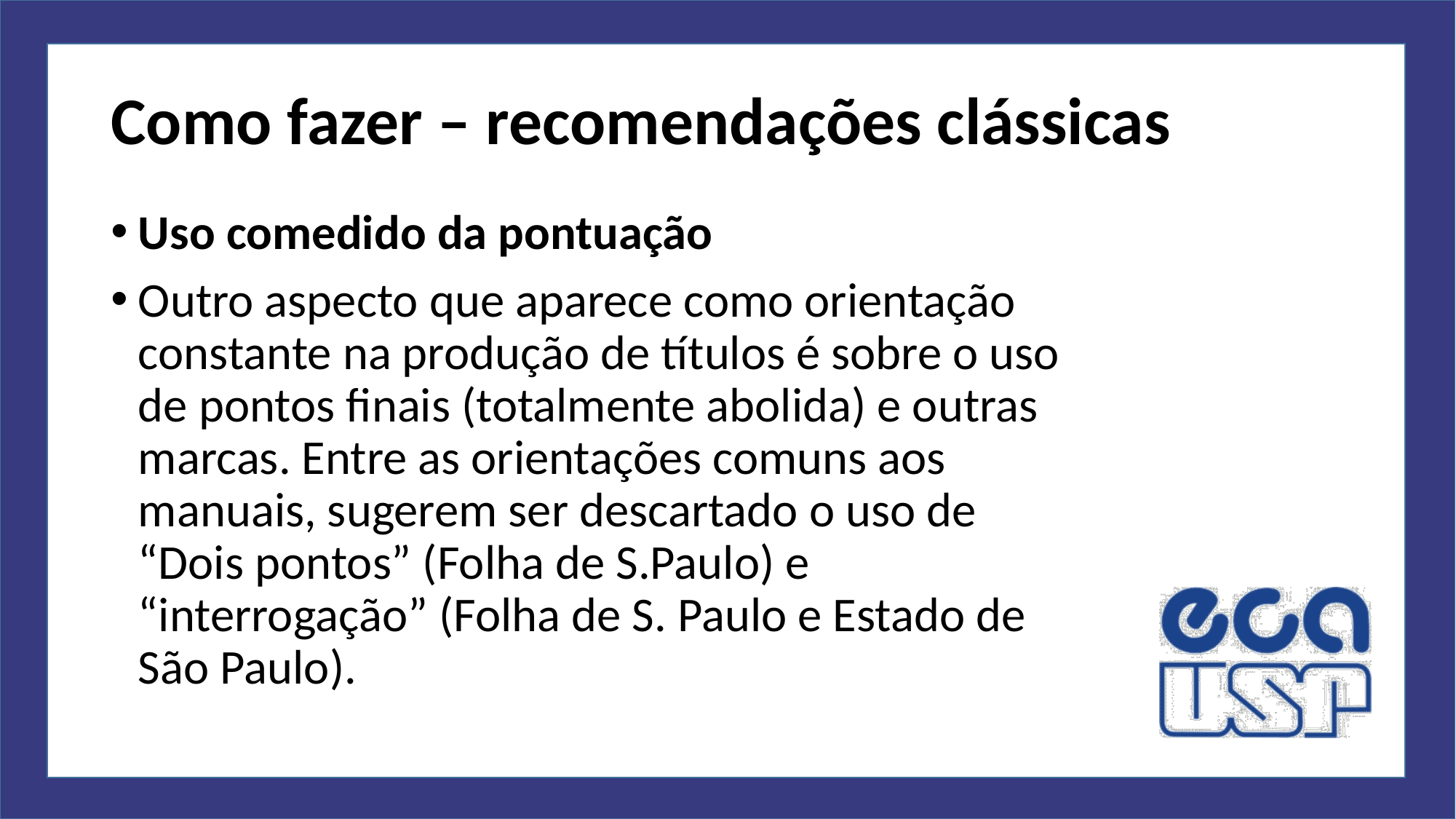

# Como fazer – recomendações clássicas
Uso comedido da pontuação
Outro aspecto que aparece como orientação constante na produção de títulos é sobre o uso de pontos finais (totalmente abolida) e outras marcas. Entre as orientações comuns aos manuais, sugerem ser descartado o uso de “Dois pontos” (Folha de S.Paulo) e “interrogação” (Folha de S. Paulo e Estado de São Paulo).